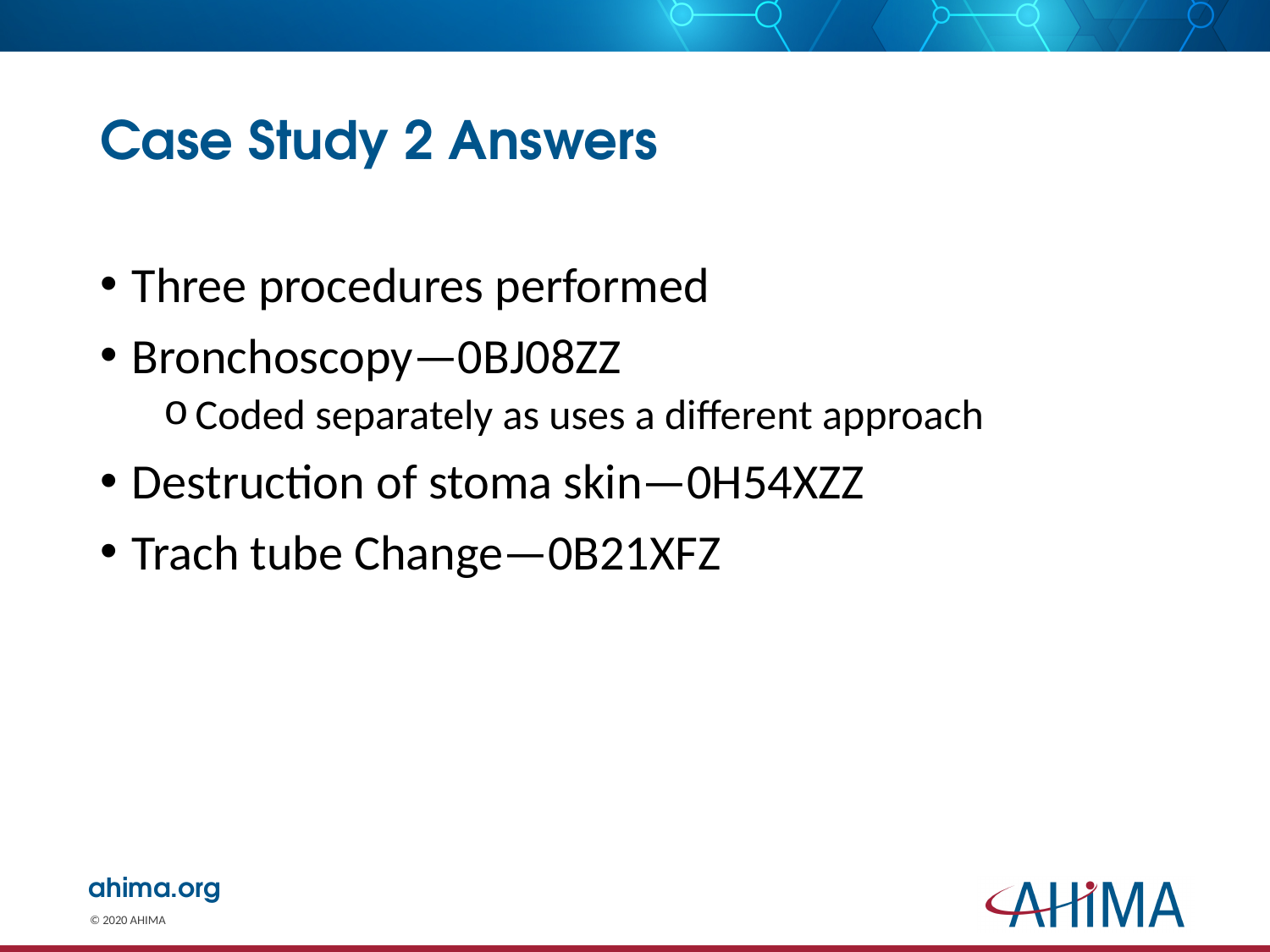

# Case Study 2 Answers
Three procedures performed
Bronchoscopy—0BJ08ZZ
Coded separately as uses a different approach
Destruction of stoma skin—0H54XZZ
Trach tube Change—0B21XFZ